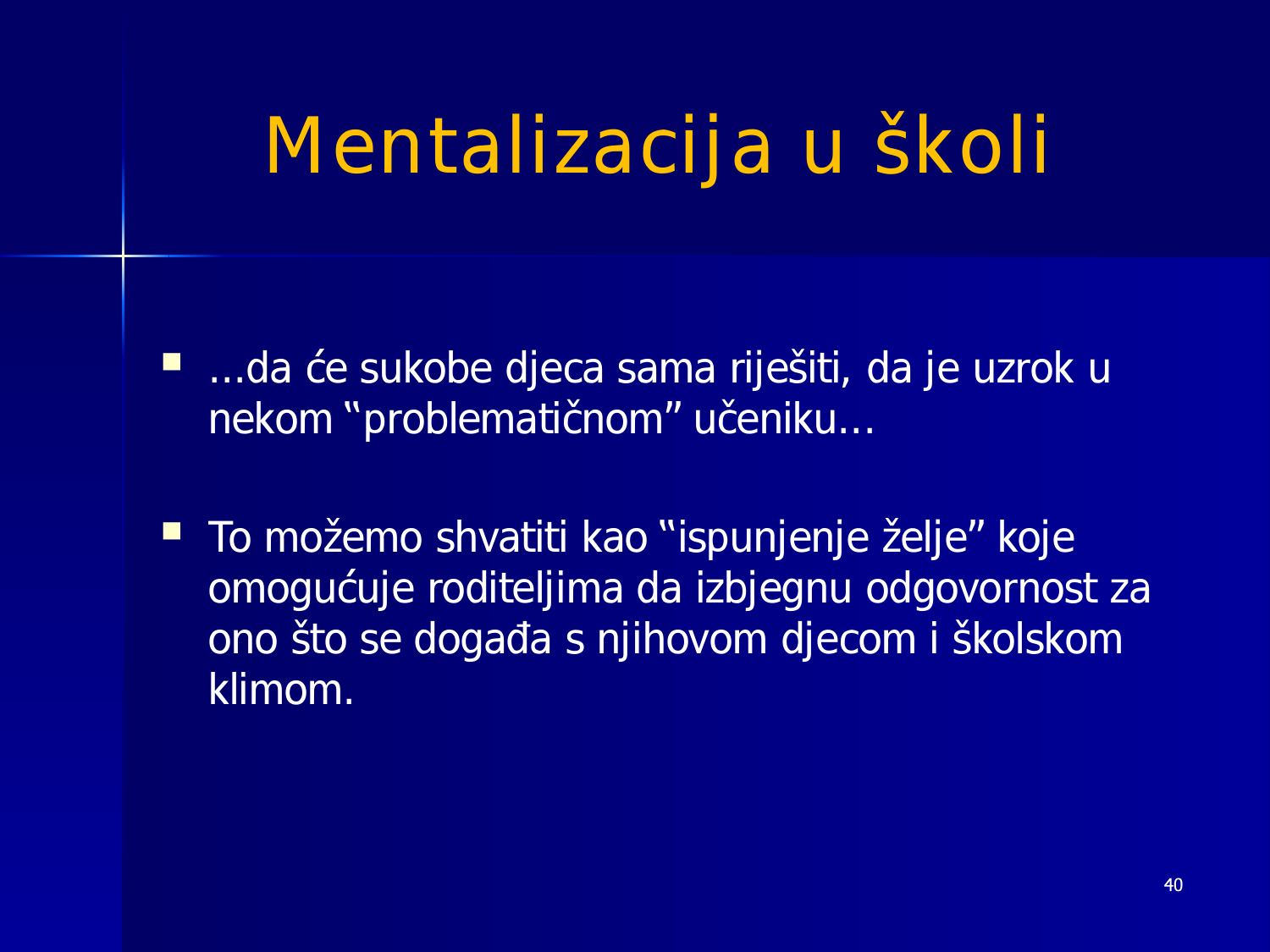

# Mentalizacija u školi

...da će sukobe djeca sama riješiti, da je uzrok u nekom “problematičnom” učeniku...

To možemo shvatiti kao “ispunjenje želje” koje omogućuje roditeljima da izbjegnu odgovornost za ono što se događa s njihovom djecom i školskom klimom.

40